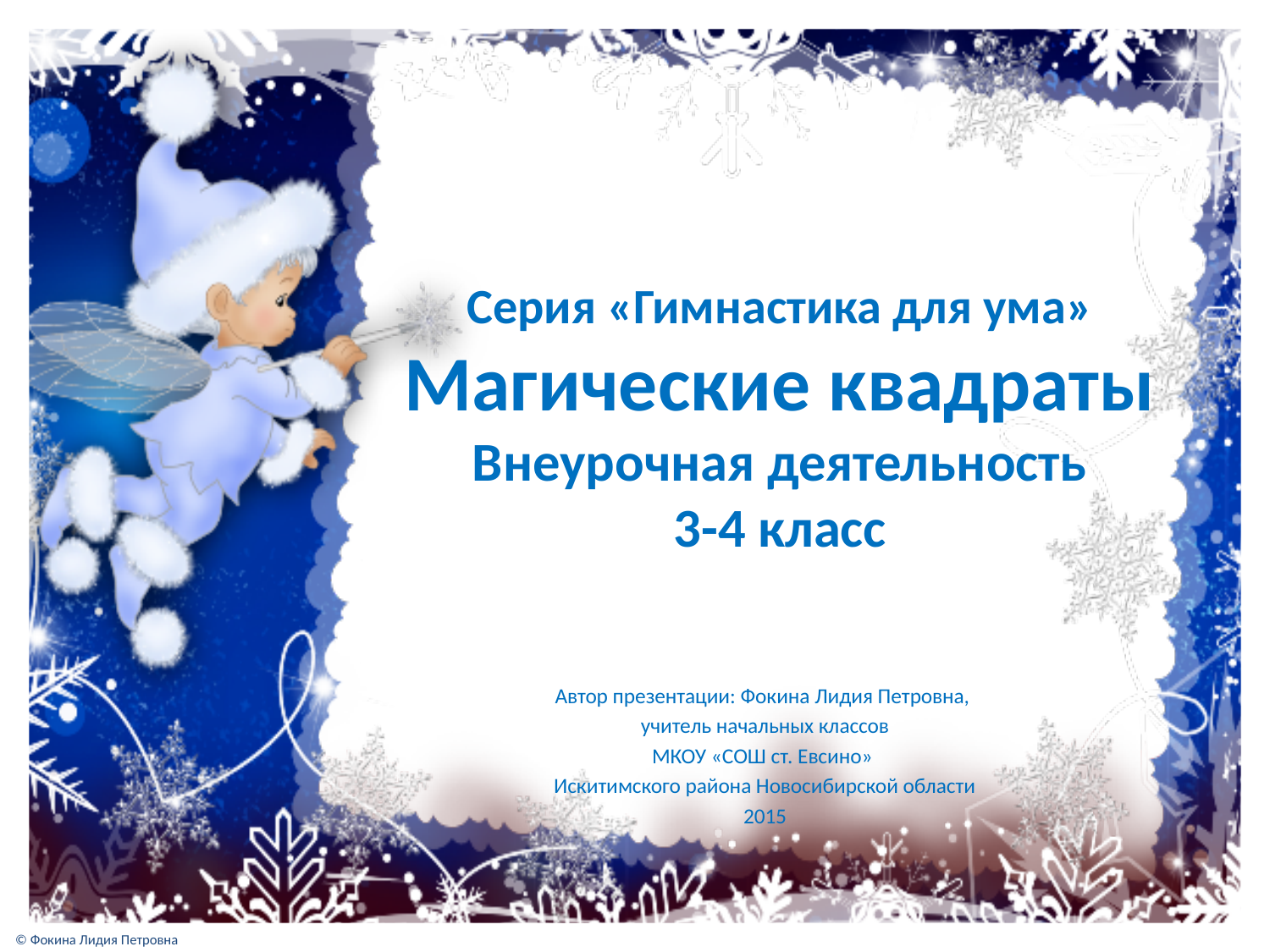

# Серия «Гимнастика для ума» Магические квадраты Внеурочная деятельность 3-4 класс
Автор презентации: Фокина Лидия Петровна,
учитель начальных классов
МКОУ «СОШ ст. Евсино»
Искитимского района Новосибирской области
2015